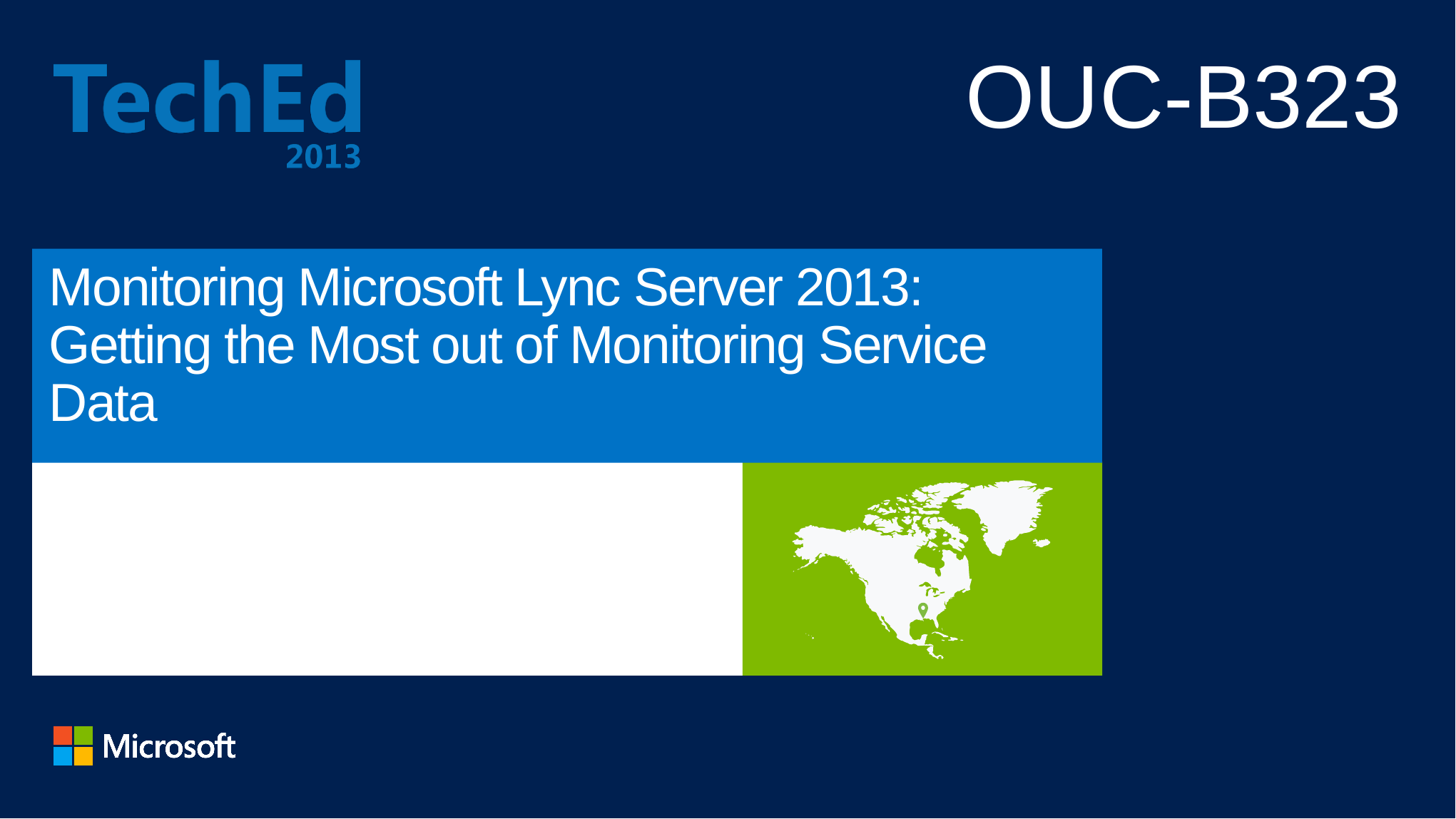

OUC-B323
# Monitoring Microsoft Lync Server 2013: Getting the Most out of Monitoring Service Data
Nick Smith
Scott Stubberfield